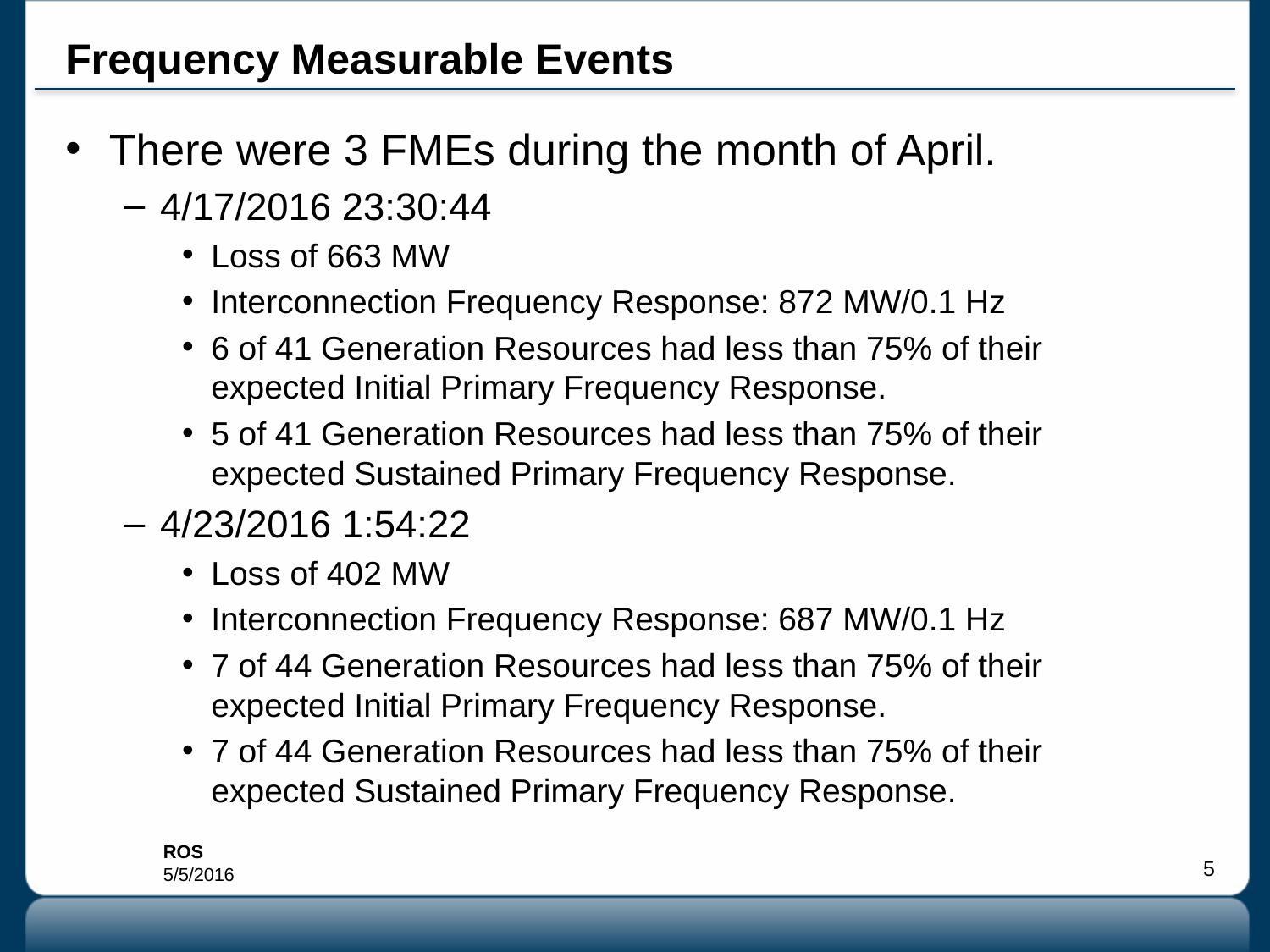

# Frequency Measurable Events
There were 3 FMEs during the month of April.
4/17/2016 23:30:44
Loss of 663 MW
Interconnection Frequency Response: 872 MW/0.1 Hz
6 of 41 Generation Resources had less than 75% of their expected Initial Primary Frequency Response.
5 of 41 Generation Resources had less than 75% of their expected Sustained Primary Frequency Response.
4/23/2016 1:54:22
Loss of 402 MW
Interconnection Frequency Response: 687 MW/0.1 Hz
7 of 44 Generation Resources had less than 75% of their expected Initial Primary Frequency Response.
7 of 44 Generation Resources had less than 75% of their expected Sustained Primary Frequency Response.